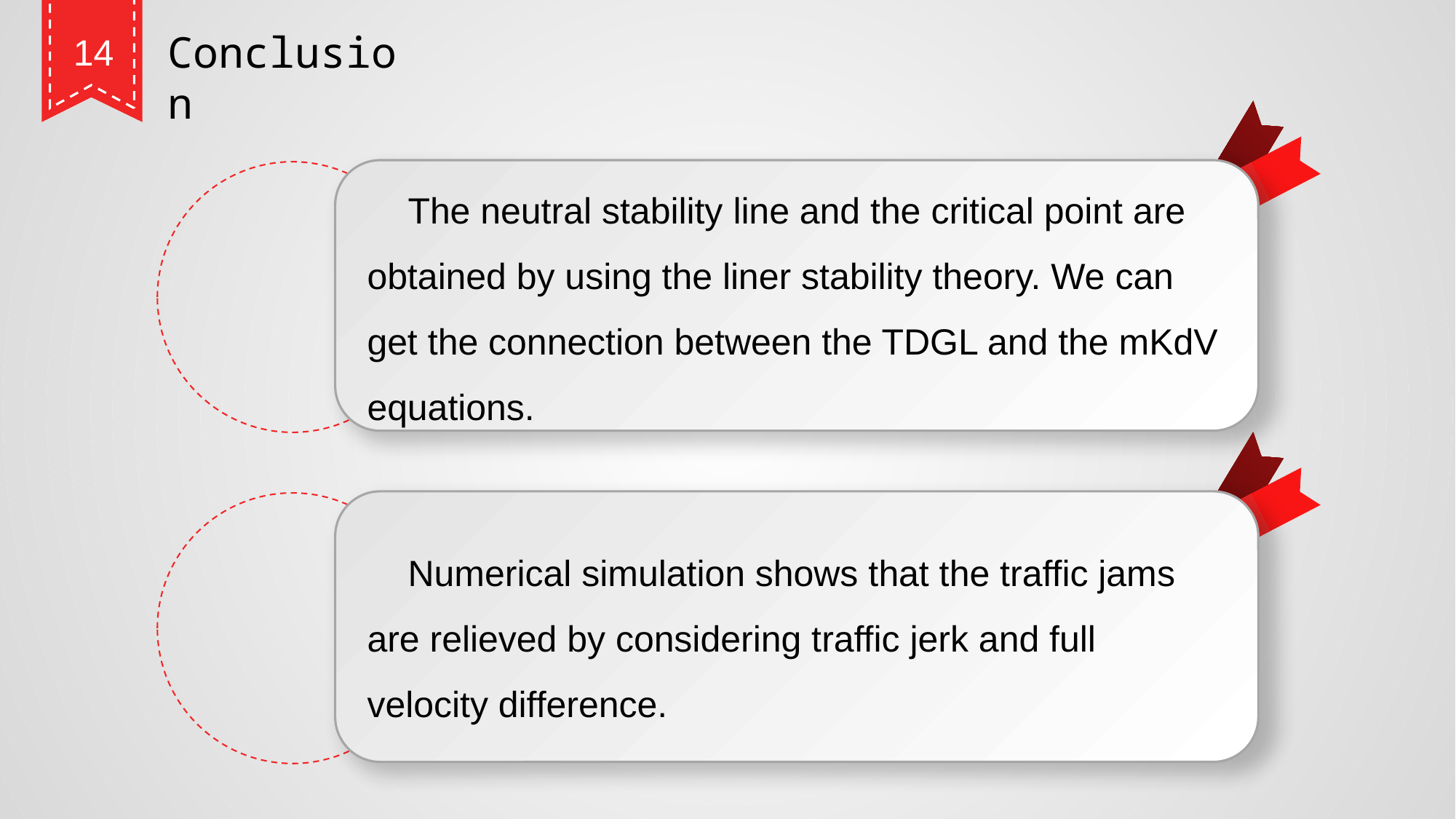

Conclusion
14

    The neutral stability line and the critical point are obtained by using the liner stability theory. We can  get the connection between the TDGL and the mKdV equations.

    Numerical simulation shows that the traffic jams are relieved by considering traffic jerk and full velocity difference.